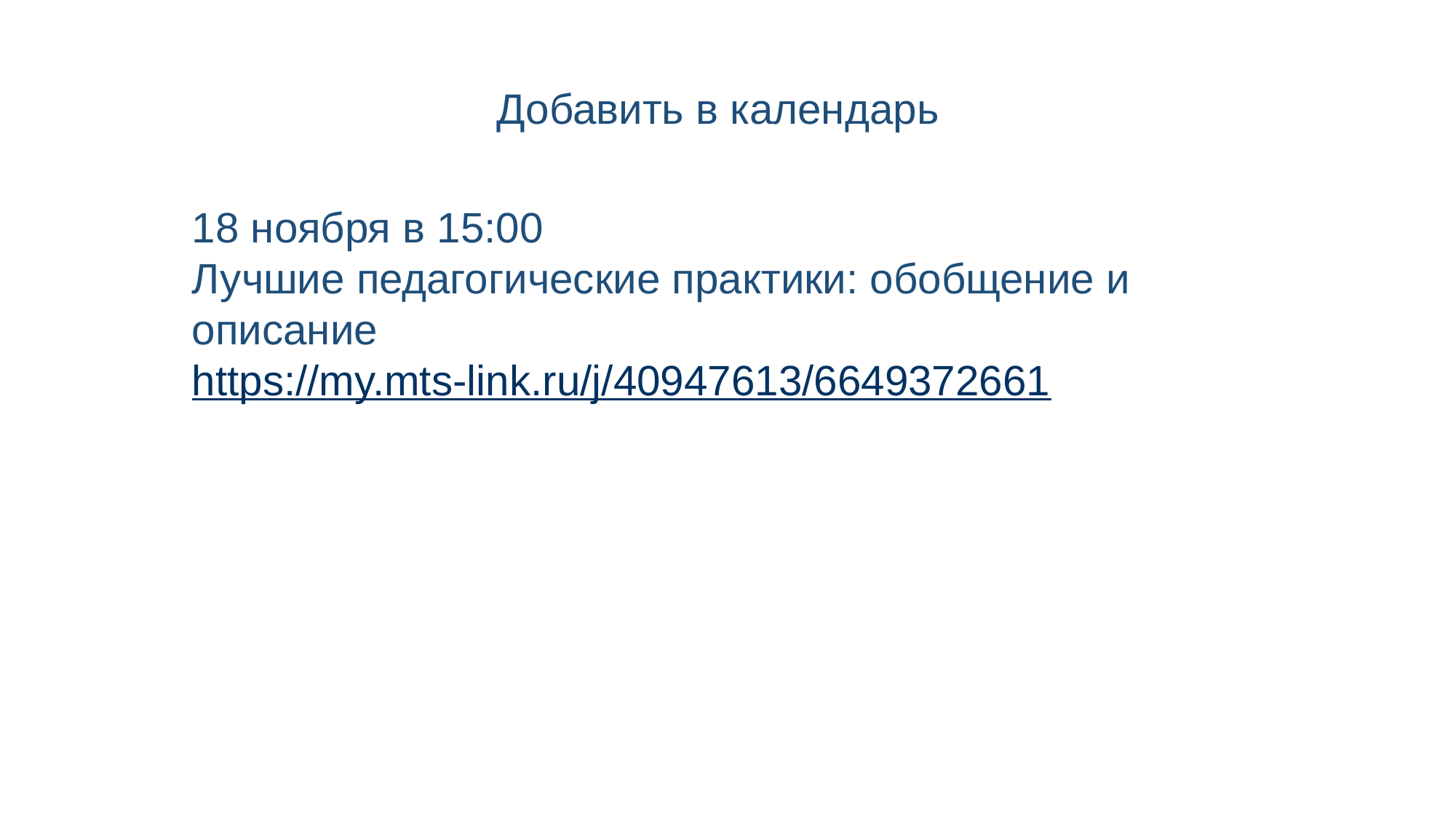

Добавить в календарь
18 ноября в 15:00
Лучшие педагогические практики: обобщение и описание
https://my.mts-link.ru/j/40947613/6649372661